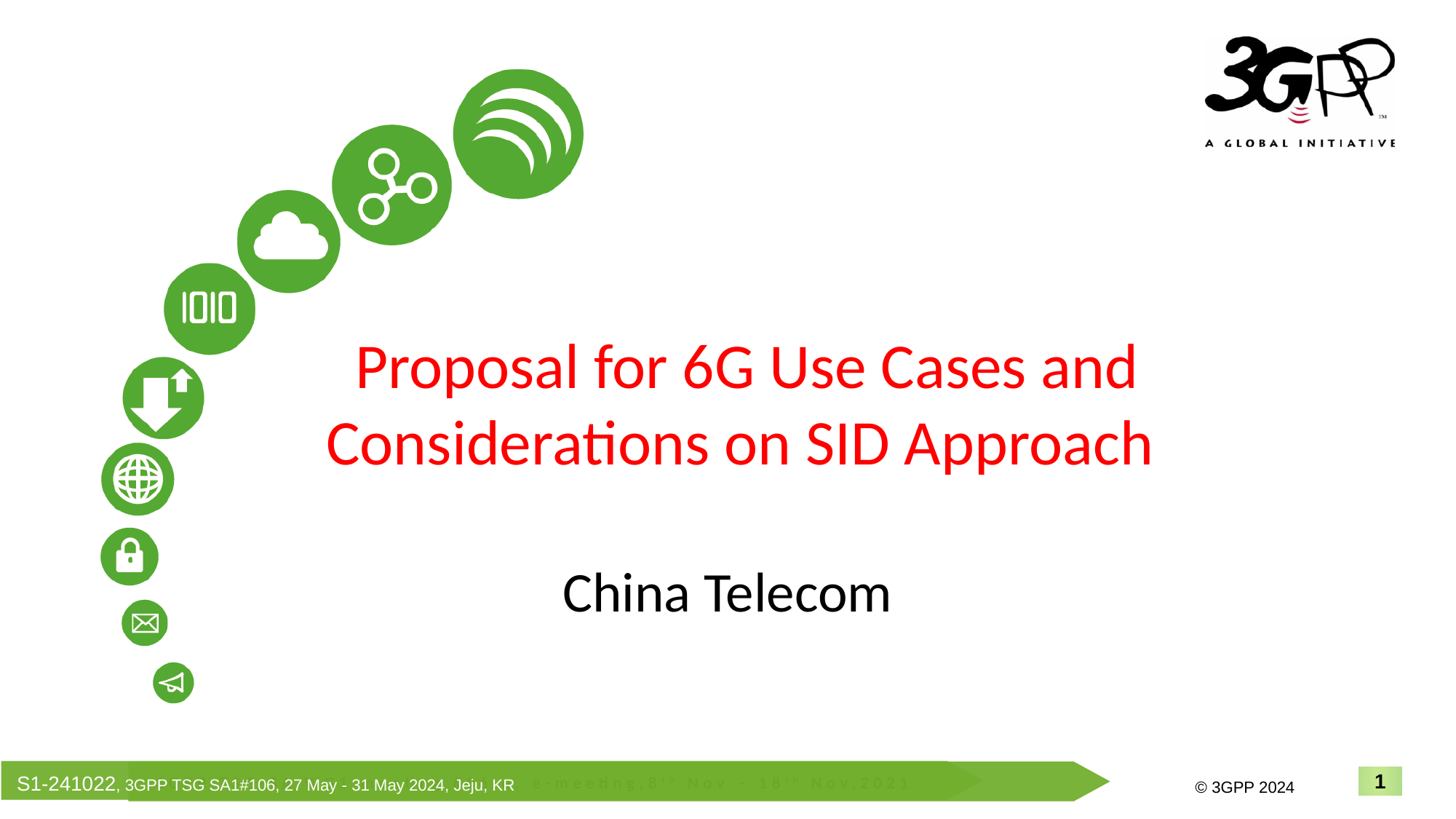

Proposal for 6G Use Cases and Considerations on SID Approach

China Telecom
S1-241022, 3GPP TSG SA1#106, 27 May - 31 May 2024, Jeju, KR